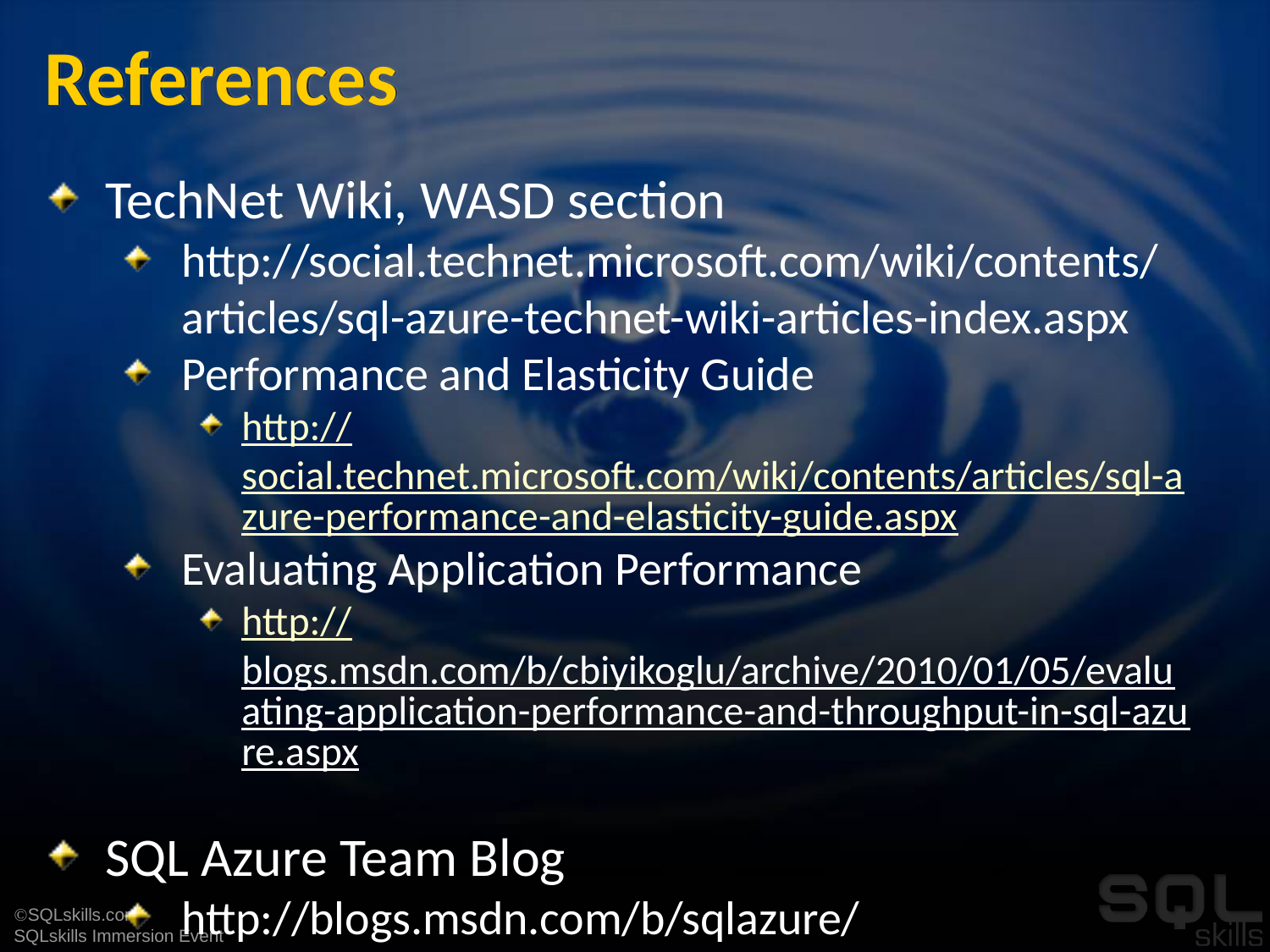

# References
TechNet Wiki, WASD section
http://social.technet.microsoft.com/wiki/contents/articles/sql-azure-technet-wiki-articles-index.aspx
Performance and Elasticity Guide
http://social.technet.microsoft.com/wiki/contents/articles/sql-azure-performance-and-elasticity-guide.aspx
Evaluating Application Performance
http://blogs.msdn.com/b/cbiyikoglu/archive/2010/01/05/evaluating-application-performance-and-throughput-in-sql-azure.aspx
SQL Azure Team Blog
http://blogs.msdn.com/b/sqlazure/